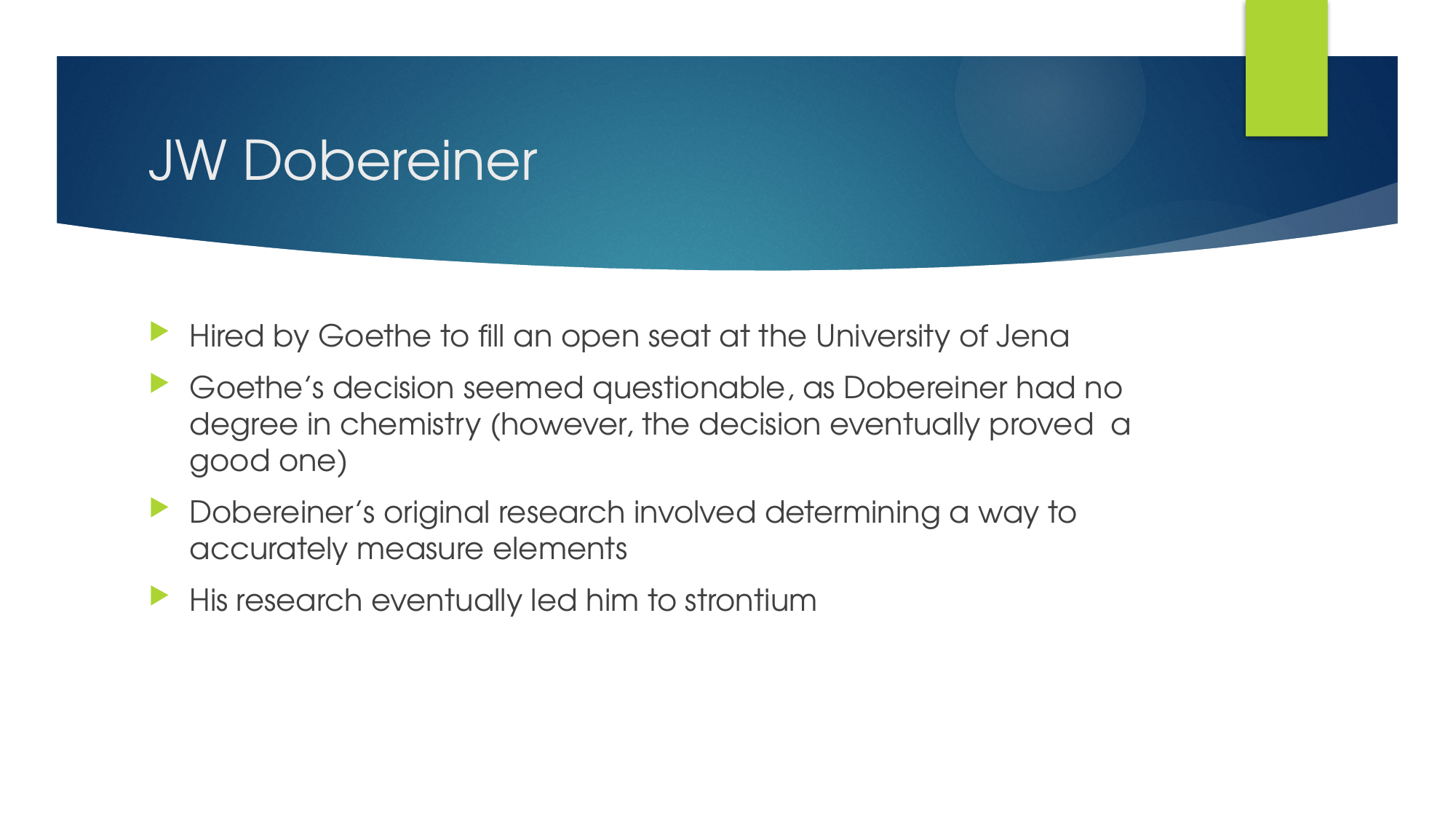

# JW Dobereiner
Hired by Goethe to fill an open seat at the University of Jena
Goethe’s decision seemed questionable, as Dobereiner had no degree in chemistry (however, the decision eventually proved  a good one)
Dobereiner’s original research involved determining a way to accurately measure elements
His research eventually led him to strontium